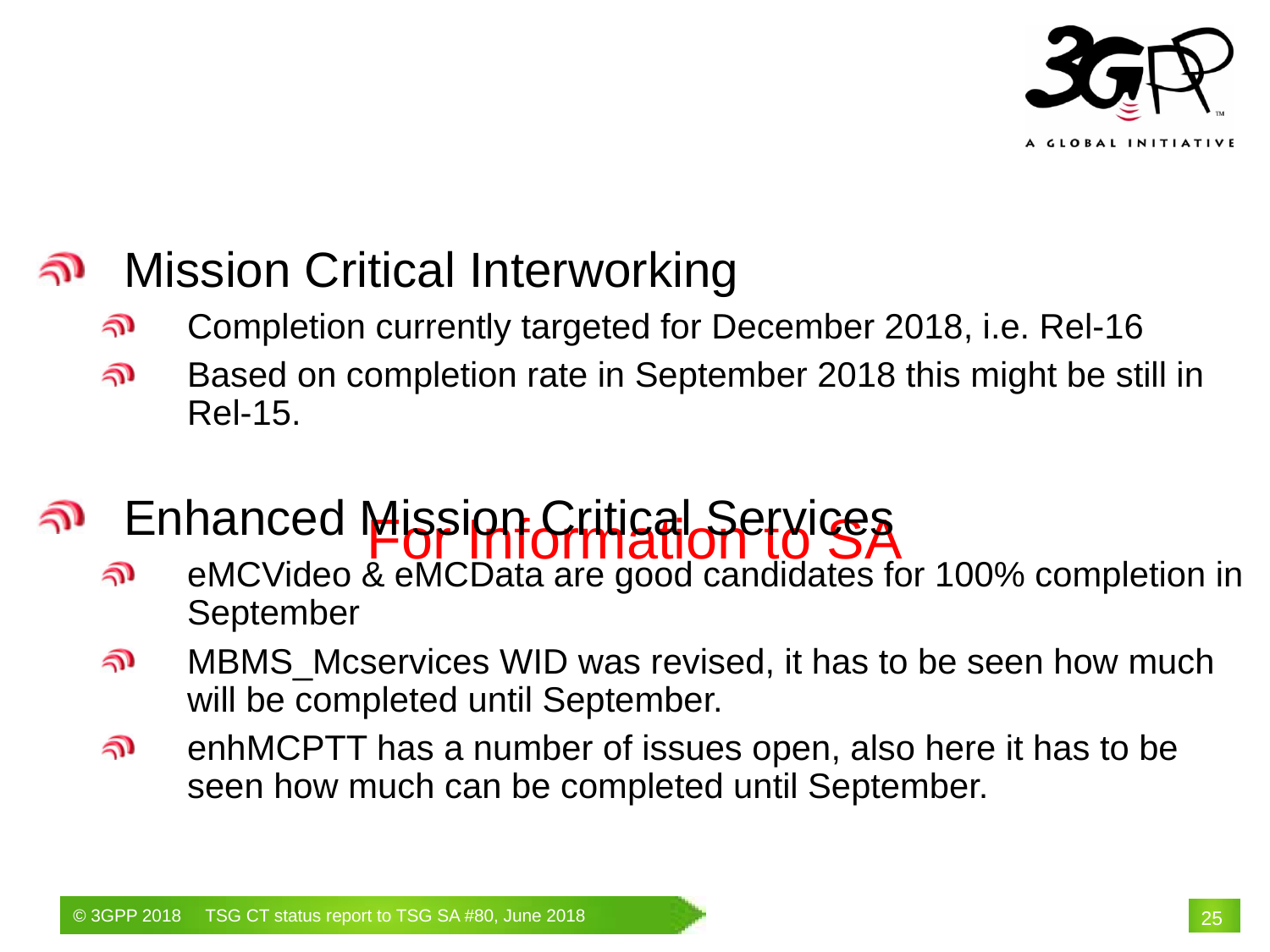

# For Information to SA

Mission Critical Interworking
Completion currently targeted for December 2018, i.e. Rel-16
Based on completion rate in September 2018 this might be still in Rel-15.

Enhanced Mission Critical Services
eMCVideo & eMCData are good candidates for 100% completion in September
MBMS_Mcservices WID was revised, it has to be seen how much will be completed until September.
enhMCPTT has a number of issues open, also here it has to be seen how much can be completed until September.

25